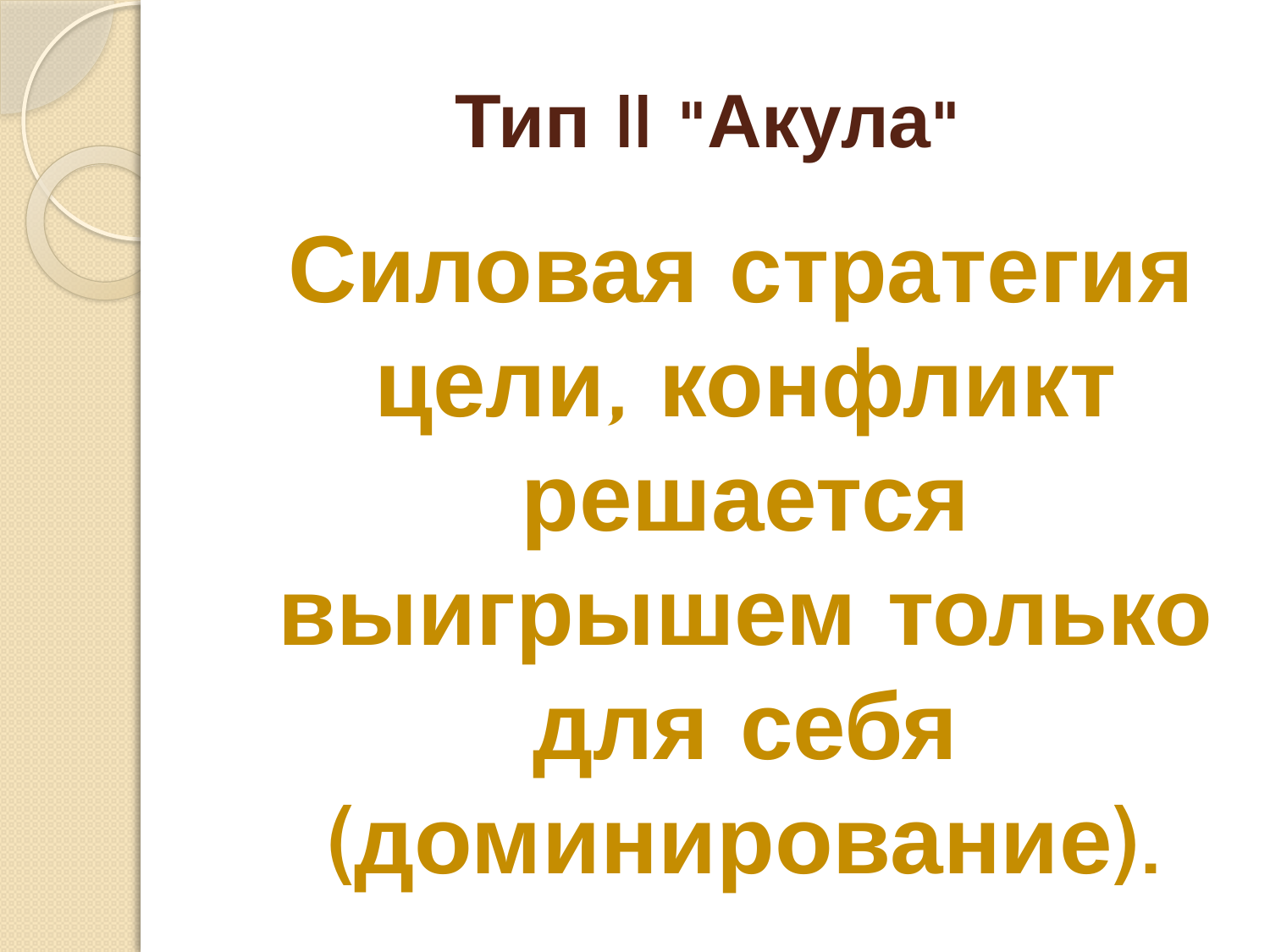

# Тип II "Акула"
 Силовая стратегия цели, конфликт решается выигрышем только для себя (доминирование).